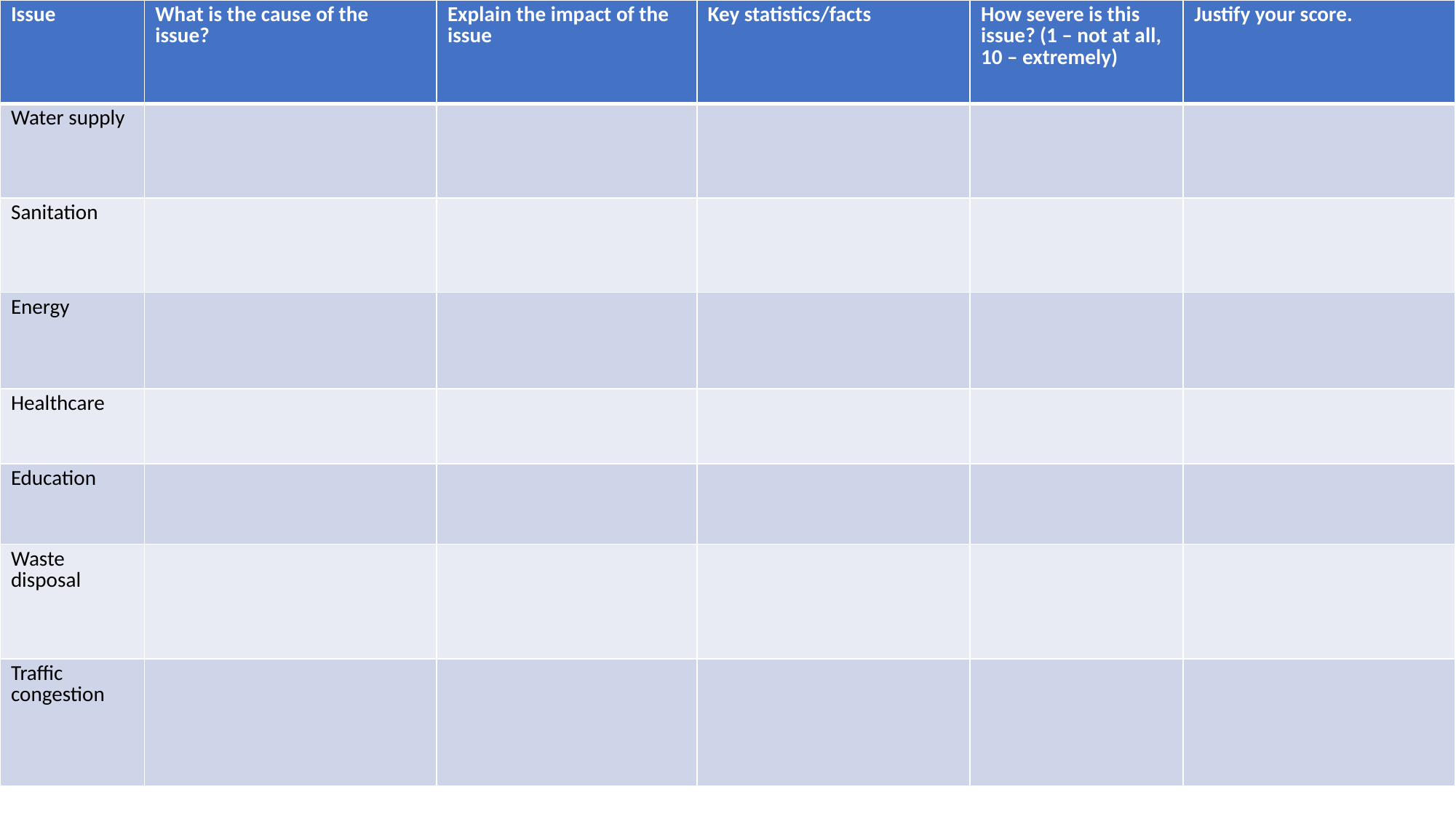

| Issue | What is the cause of the issue? | Explain the impact of the issue | Key statistics/facts | How severe is this issue? (1 – not at all, 10 – extremely) | Justify your score. |
| --- | --- | --- | --- | --- | --- |
| Water supply |  |  |  |  |  |
| Sanitation |  |  |  |  |  |
| Energy |  |  |  |  |  |
| Healthcare |  |  |  |  |  |
| Education |  |  |  |  |  |
| Waste disposal |  |  |  |  |  |
| Traffic congestion |  |  |  |  |  |